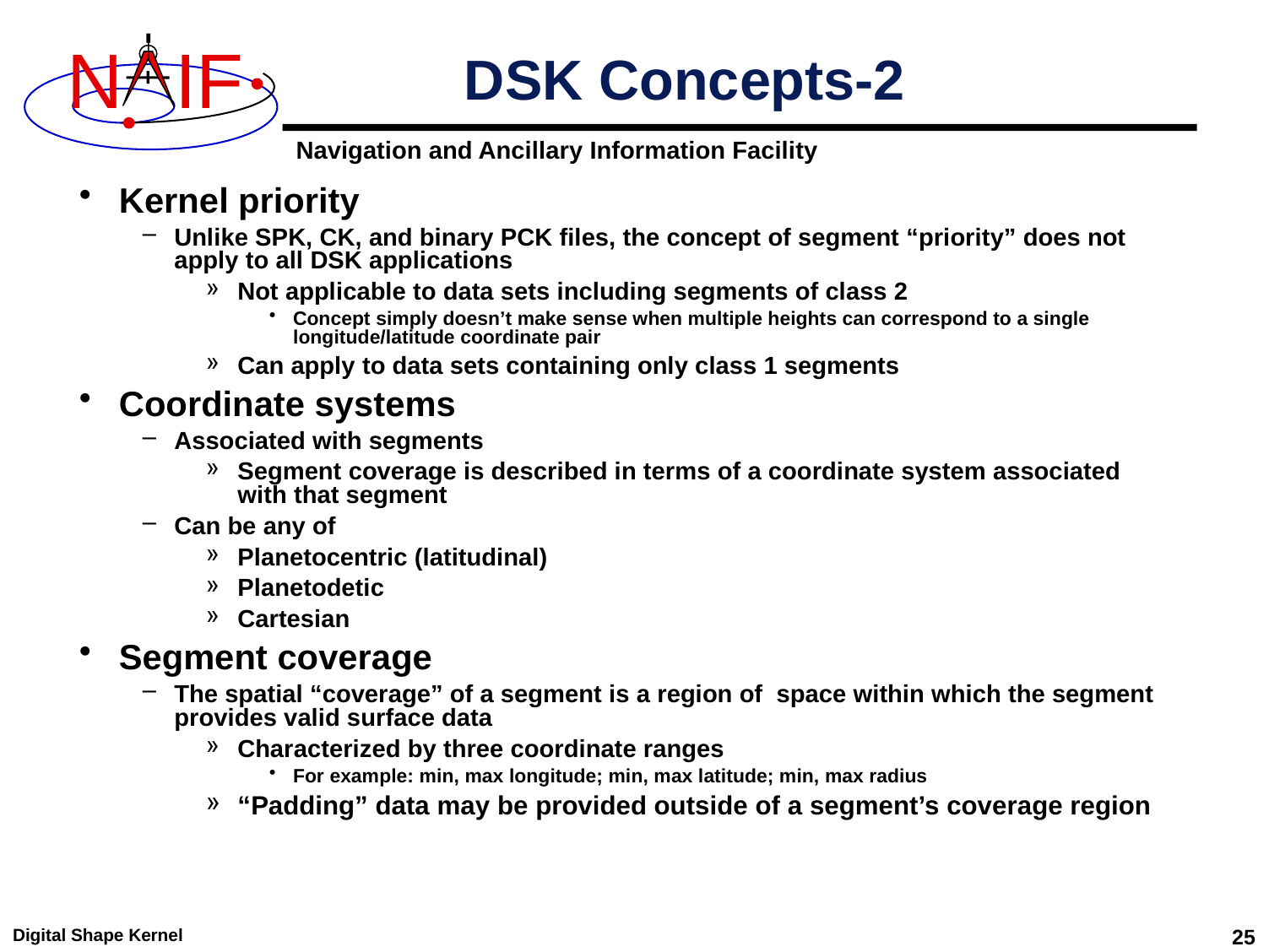

# DSK Concepts-2
Kernel priority
Unlike SPK, CK, and binary PCK files, the concept of segment “priority” does not apply to all DSK applications
Not applicable to data sets including segments of class 2
Concept simply doesn’t make sense when multiple heights can correspond to a single longitude/latitude coordinate pair
Can apply to data sets containing only class 1 segments
Coordinate systems
Associated with segments
Segment coverage is described in terms of a coordinate system associated with that segment
Can be any of
Planetocentric (latitudinal)
Planetodetic
Cartesian
Segment coverage
The spatial “coverage” of a segment is a region of  space within which the segment provides valid surface data
Characterized by three coordinate ranges
For example: min, max longitude; min, max latitude; min, max radius
“Padding” data may be provided outside of a segment’s coverage region

Digital Shape Kernel
25